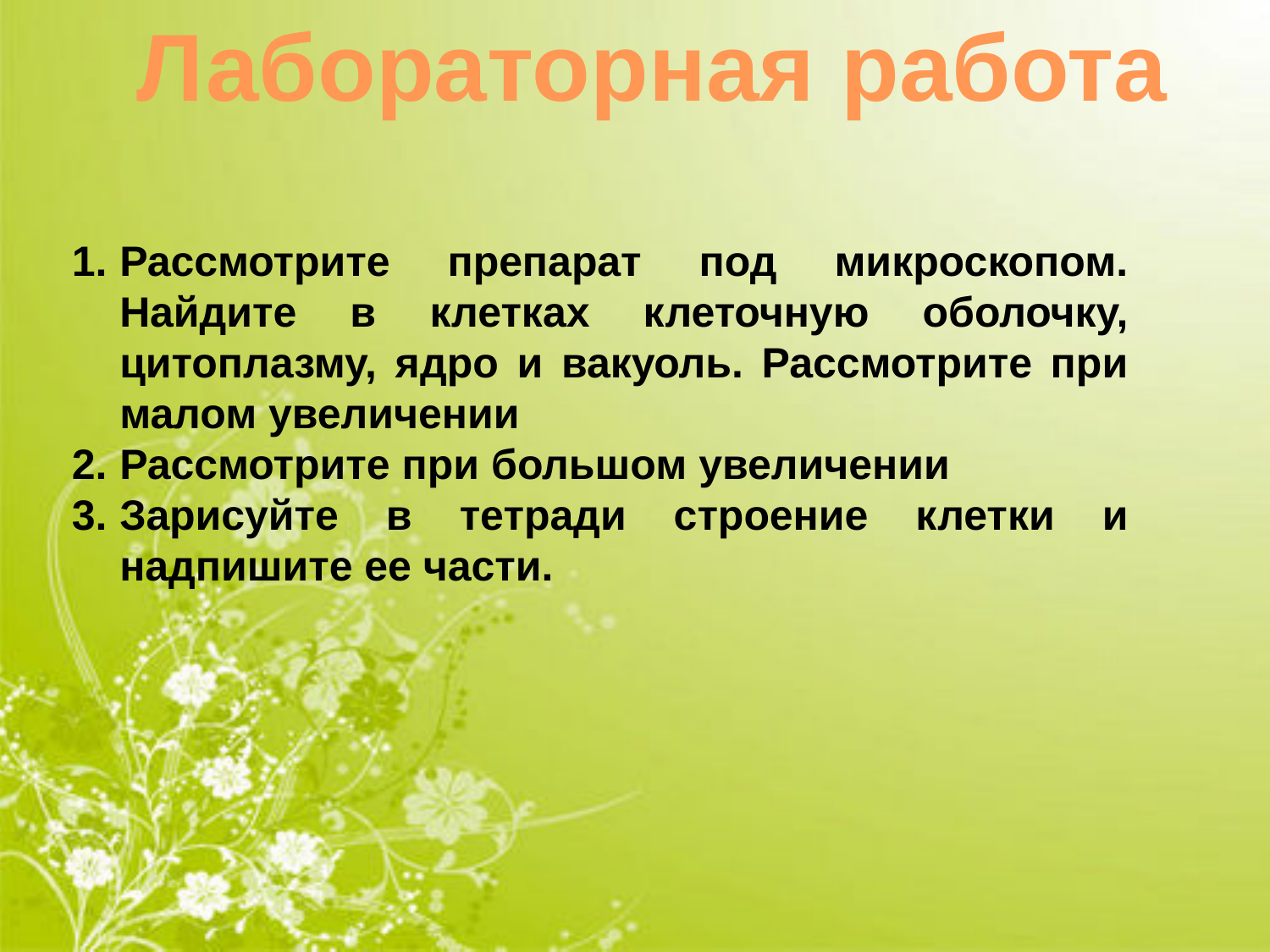

Лабораторная работа
Рассмотрите препарат под микроскопом. Найдите в клетках клеточную оболочку, цитоплазму, ядро и вакуоль. Рассмотрите при малом увеличении
Рассмотрите при большом увеличении
Зарисуйте в тетради строение клетки и надпишите ее части.